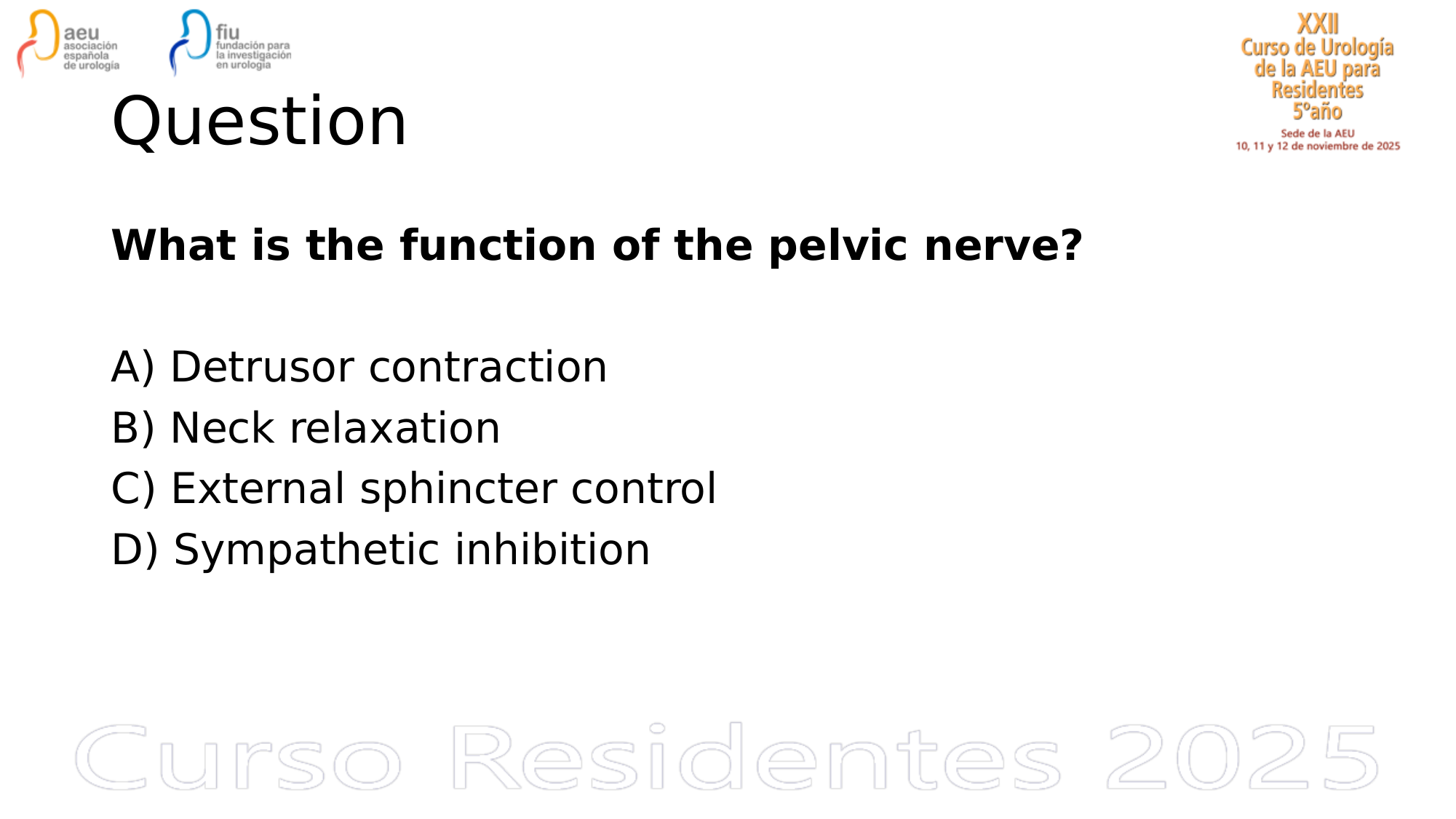

# Question
What is the function of the pelvic nerve?

A) Detrusor contraction
B) Neck relaxation
C) External sphincter control
D) Sympathetic inhibition